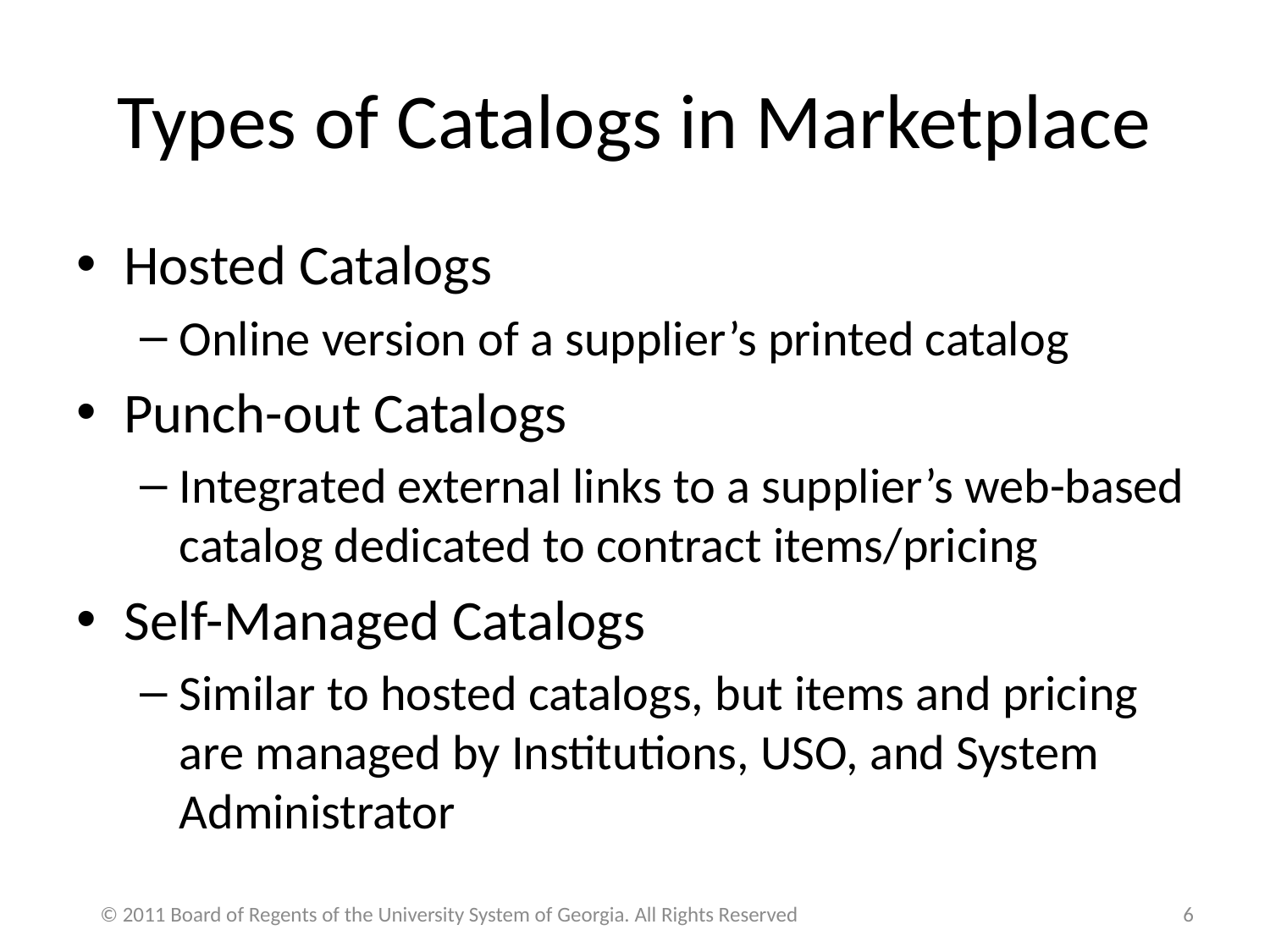

# Types of Catalogs in Marketplace
Hosted Catalogs
Online version of a supplier’s printed catalog
Punch-out Catalogs
Integrated external links to a supplier’s web-based catalog dedicated to contract items/pricing
Self-Managed Catalogs
Similar to hosted catalogs, but items and pricing are managed by Institutions, USO, and System Administrator
© 2011 Board of Regents of the University System of Georgia. All Rights Reserved
6